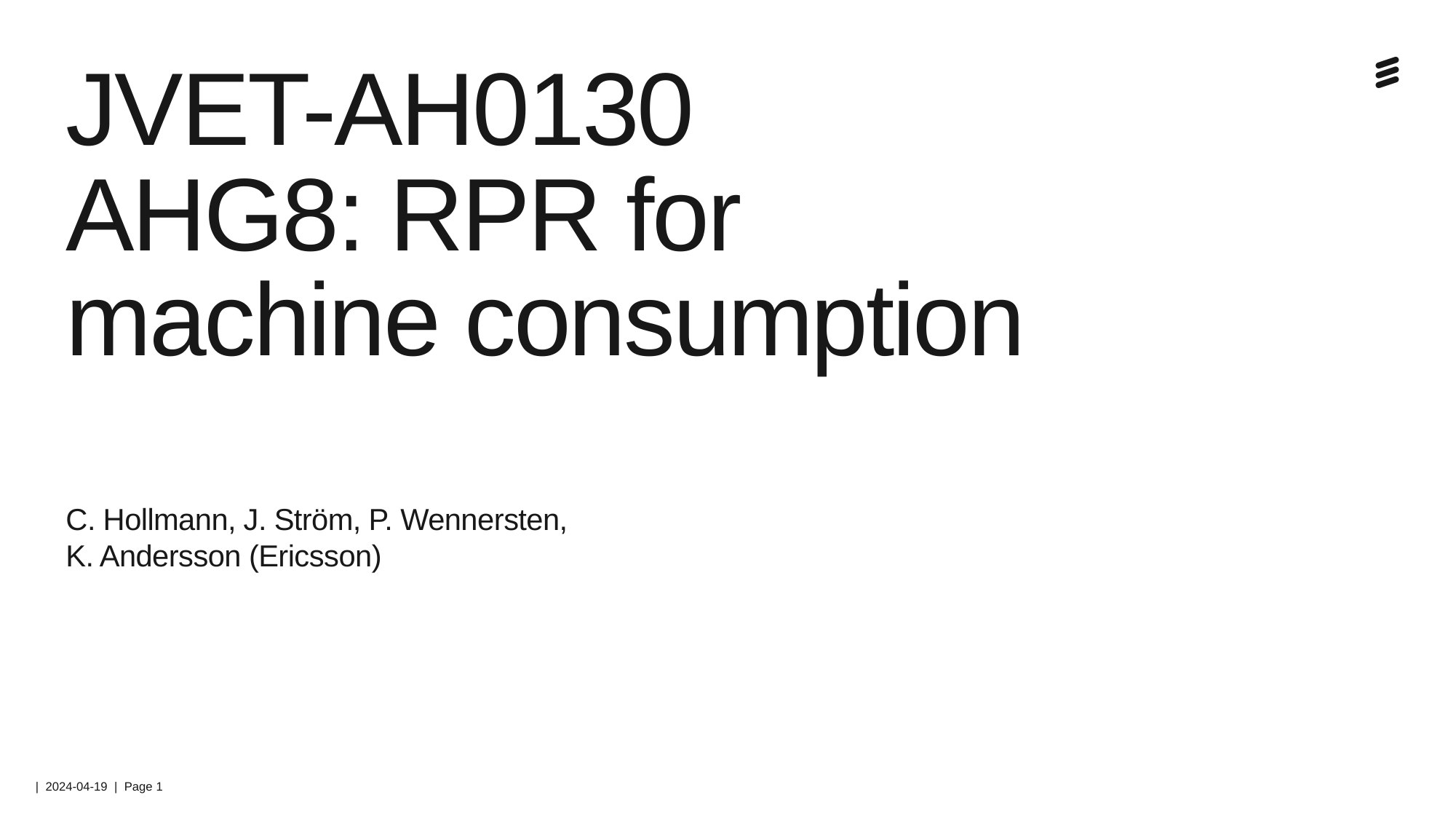

# JVET-AH0130 AHG8: RPR for machine consumption
C. Hollmann, J. Ström, P. Wennersten,
K. Andersson (Ericsson)